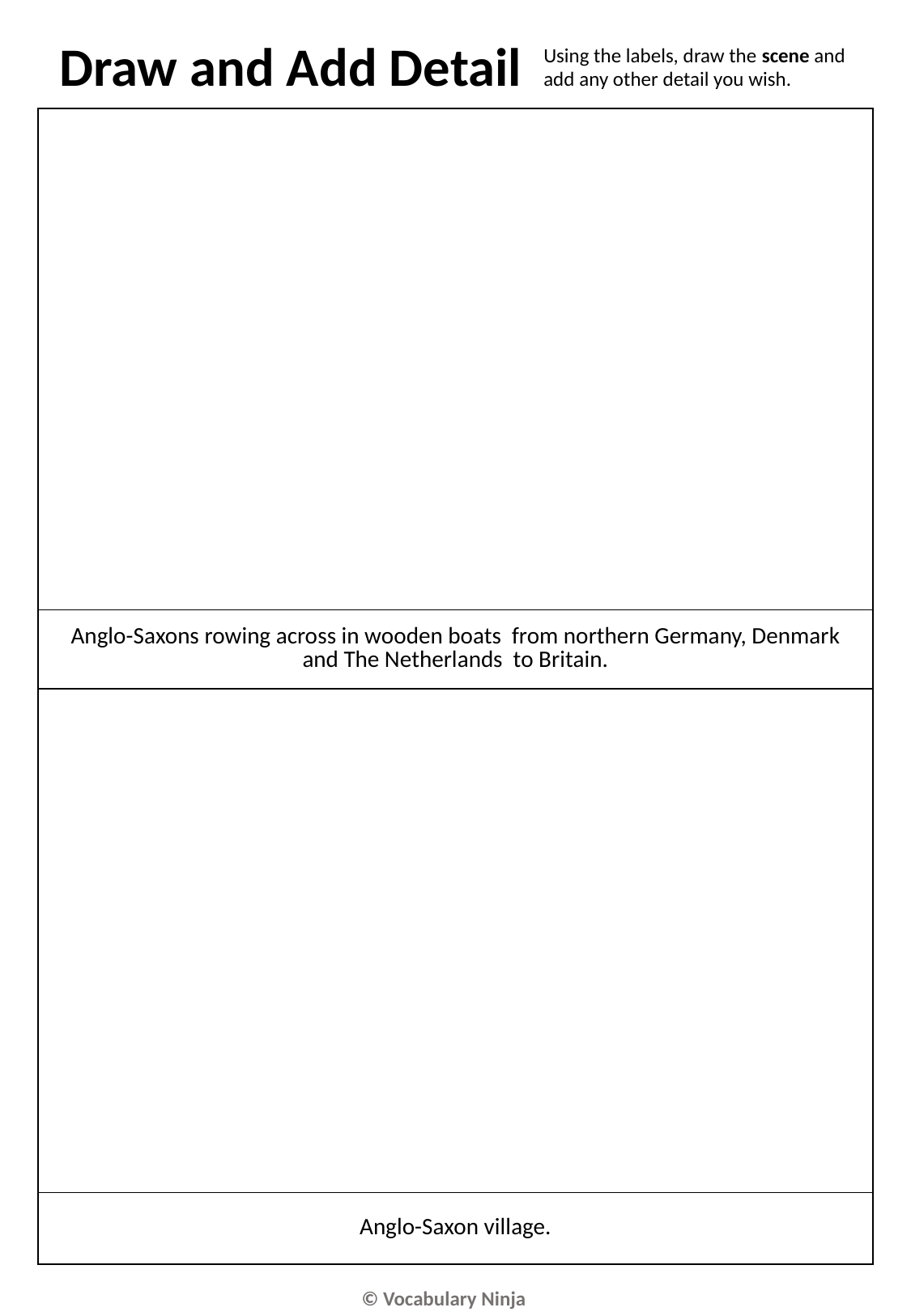

Draw and Add Detail
Using the labels, draw the scene and add any other detail you wish.
|  |
| --- |
| Anglo-Saxons rowing across in wooden boats from northern Germany, Denmark and The Netherlands to Britain. |
|  |
| Anglo-Saxon village. |
© Vocabulary Ninja